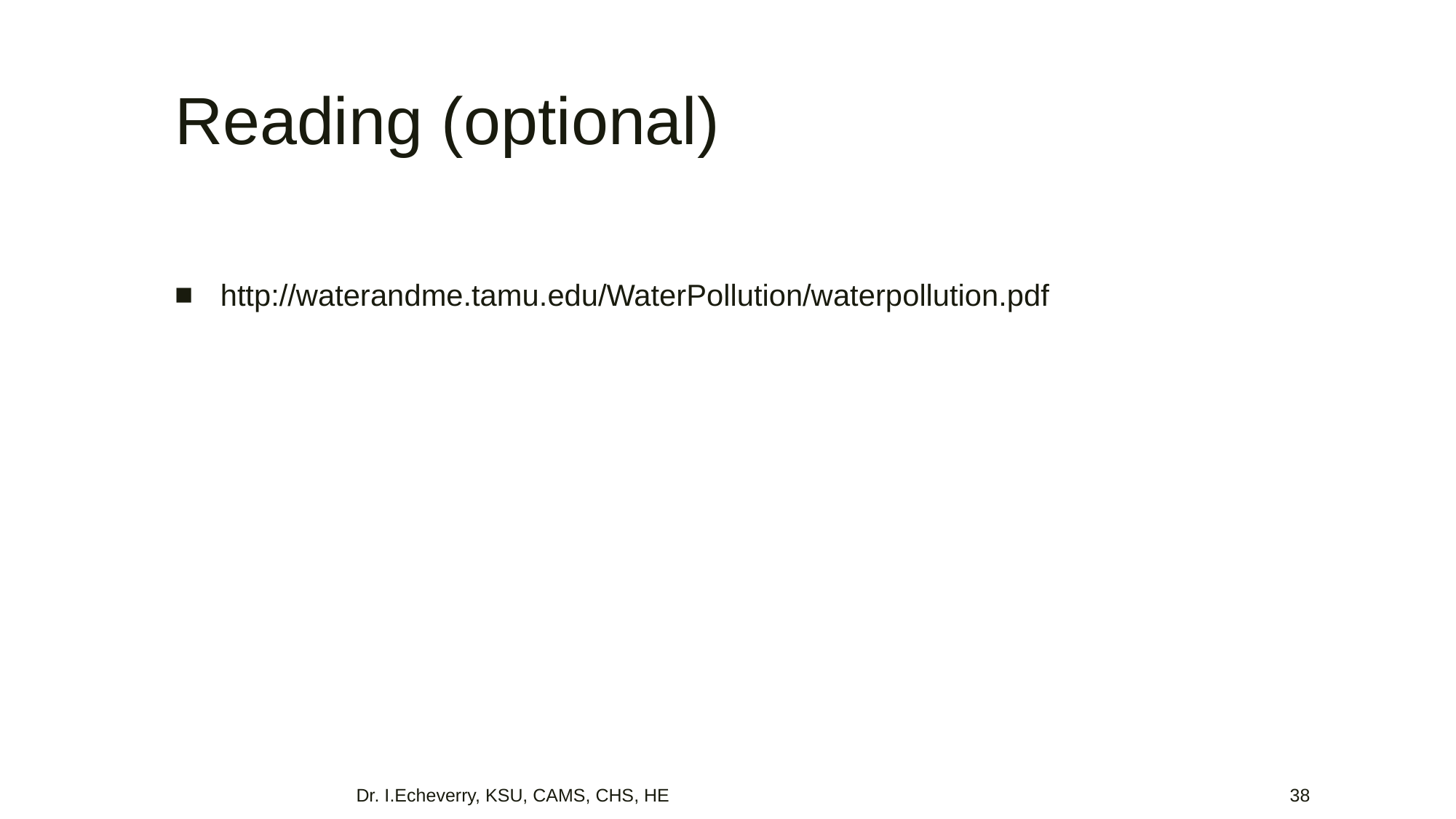

# Reading (optional)
http://waterandme.tamu.edu/WaterPollution/waterpollution.pdf

Dr. I.Echeverry, KSU, CAMS, CHS, HE
38